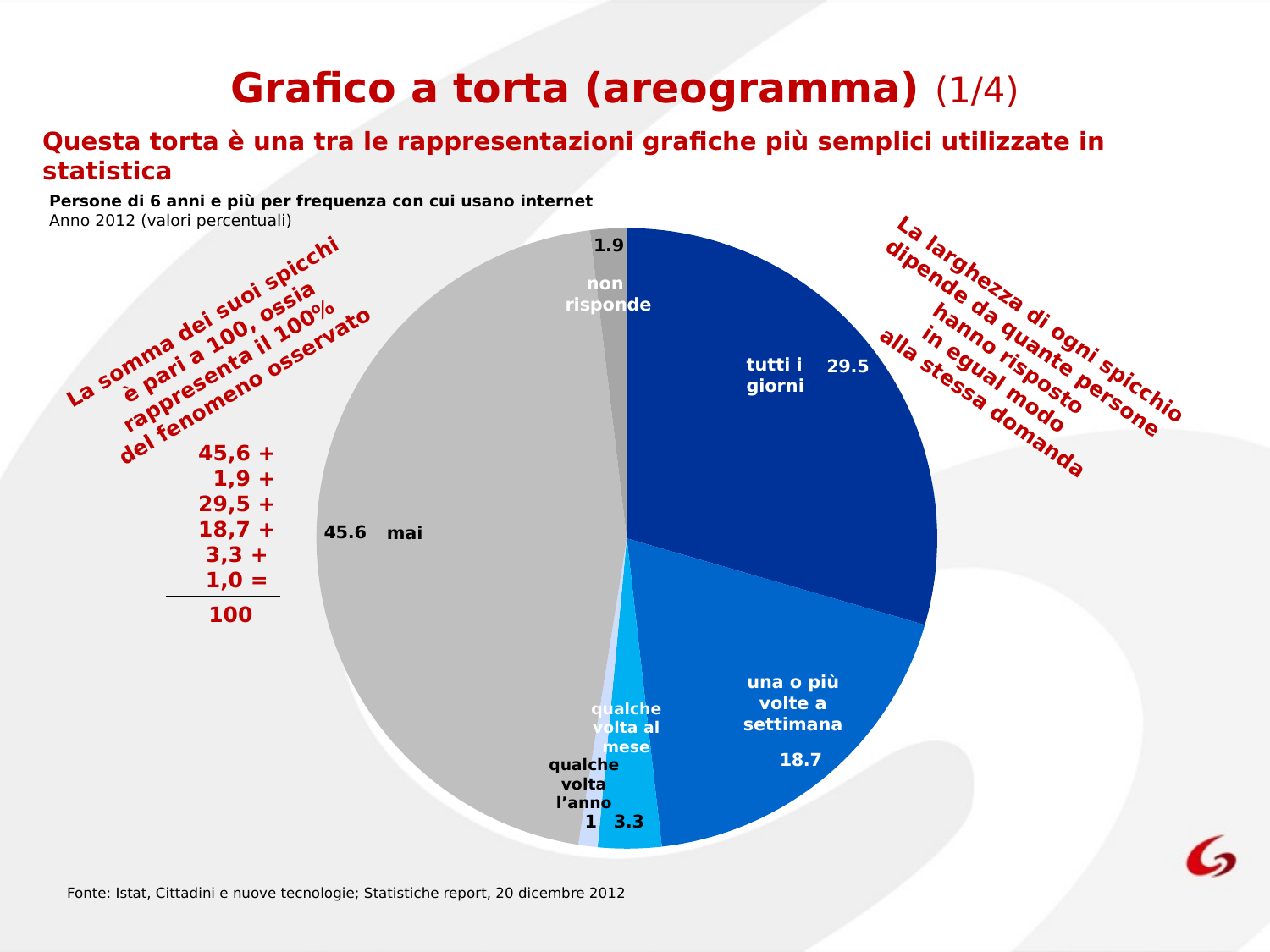

Grafico a torta (areogramma) (1/4)
Questa torta è una tra le rappresentazioni grafiche più semplici utilizzate in statistica

### Chart

| Category |  |
|---|---|
| Tutti i giorni | 29.5 |
| Uno o più volte a settimana | 18.7 |
| Qualche volta al mese | 3.3 |
| Qualche volta all'anno  | 1.0 |
| Mai | 45.6 |
| Non risponde | 1.9000000000000001 |
# Persone di 6 anni e più per frequenza con cui usano internet
Anno 2012 (valori percentuali)
non
risponde
tutti i giorni
La somma dei suoi spicchi
è pari a 100, ossia rappresenta il 100%
del fenomeno osservato
La larghezza di ogni spicchio dipende da quante persone
hanno risposto
in egual modo
alla stessa domanda
Uno o più volte a settimana
tutti i giorni
qualche
volta
al mese
45,6 +
1,9 +
29,5 +
18,7 +
3,3 +
1,0 =
mai
100
una o più volte a settimana
qualche volta al mese
qualche volta l’anno
Fonte: Istat, Cittadini e nuove tecnologie; Statistiche report, 20 dicembre 2012